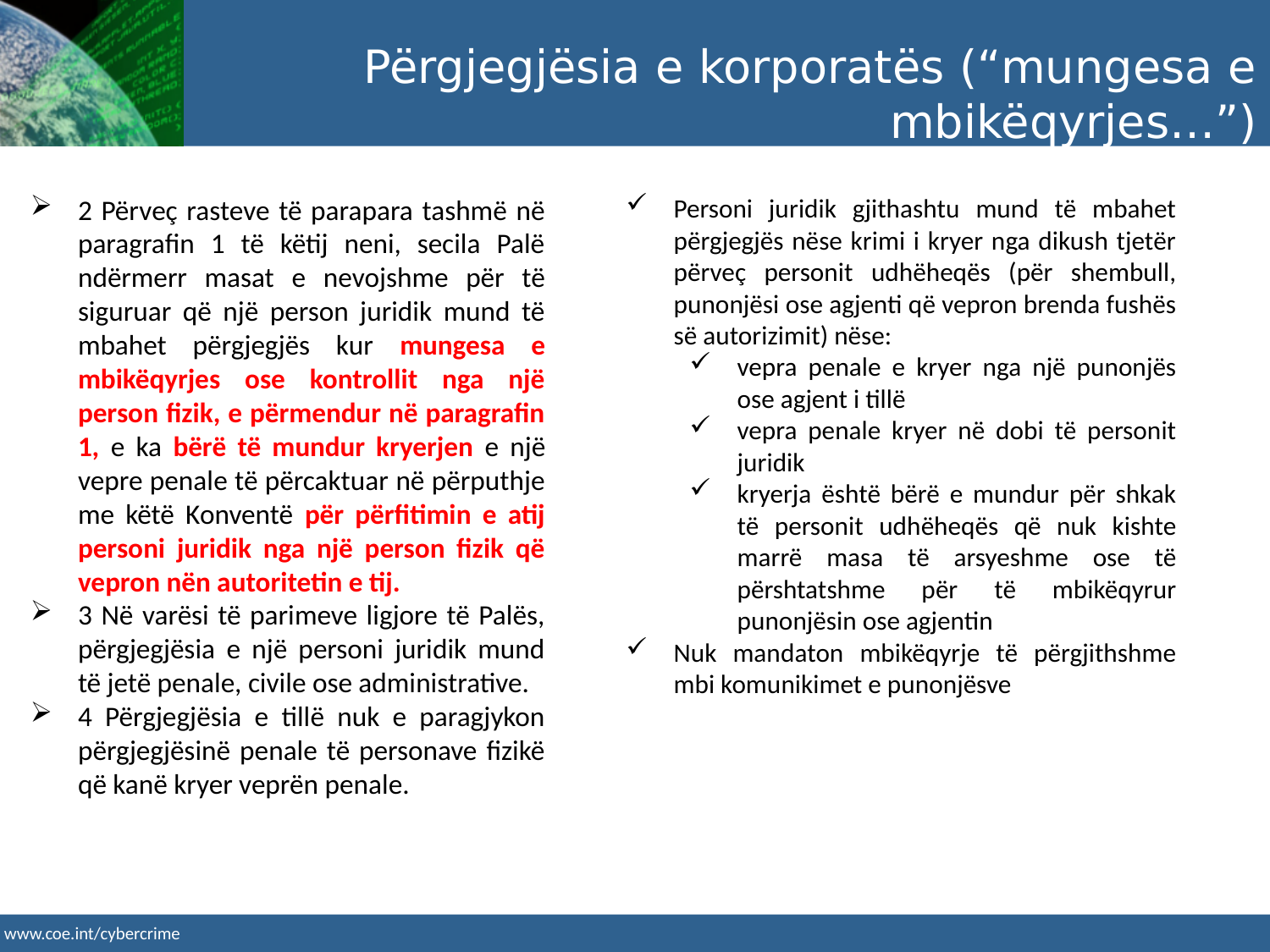

Përgjegjësia e korporatës (“mungesa e mbikëqyrjes…”)
2 Përveç rasteve të parapara tashmë në paragrafin 1 të këtij neni, secila Palë ndërmerr masat e nevojshme për të siguruar që një person juridik mund të mbahet përgjegjës kur mungesa e mbikëqyrjes ose kontrollit nga një person fizik, e përmendur në paragrafin 1, e ka bërë të mundur kryerjen e një vepre penale të përcaktuar në përputhje me këtë Konventë për përfitimin e atij personi juridik nga një person fizik që vepron nën autoritetin e tij.
3 Në varësi të parimeve ligjore të Palës, përgjegjësia e një personi juridik mund të jetë penale, civile ose administrative.
4 Përgjegjësia e tillë nuk e paragjykon përgjegjësinë penale të personave fizikë që kanë kryer veprën penale.
Personi juridik gjithashtu mund të mbahet përgjegjës nëse krimi i kryer nga dikush tjetër përveç personit udhëheqës (për shembull, punonjësi ose agjenti që vepron brenda fushës së autorizimit) nëse:
vepra penale e kryer nga një punonjës ose agjent i tillë
vepra penale kryer në dobi të personit juridik
kryerja është bërë e mundur për shkak të personit udhëheqës që nuk kishte marrë masa të arsyeshme ose të përshtatshme për të mbikëqyrur punonjësin ose agjentin
Nuk mandaton mbikëqyrje të përgjithshme mbi komunikimet e punonjësve